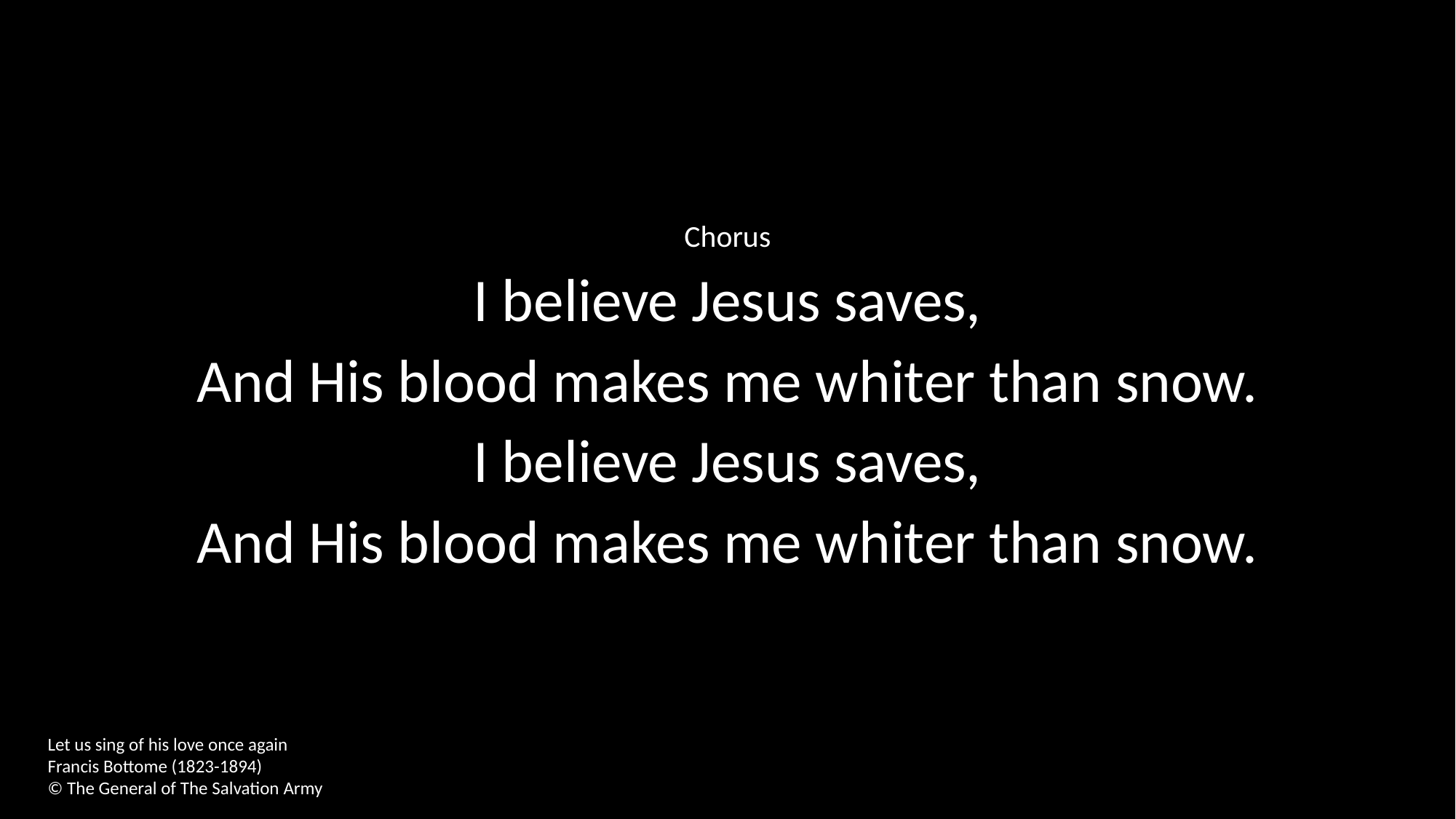

Chorus
I believe Jesus saves,
And His blood makes me whiter than snow.
I believe Jesus saves,
And His blood makes me whiter than snow.
Let us sing of his love once again
Francis Bottome (1823-1894)
© The General of The Salvation Army